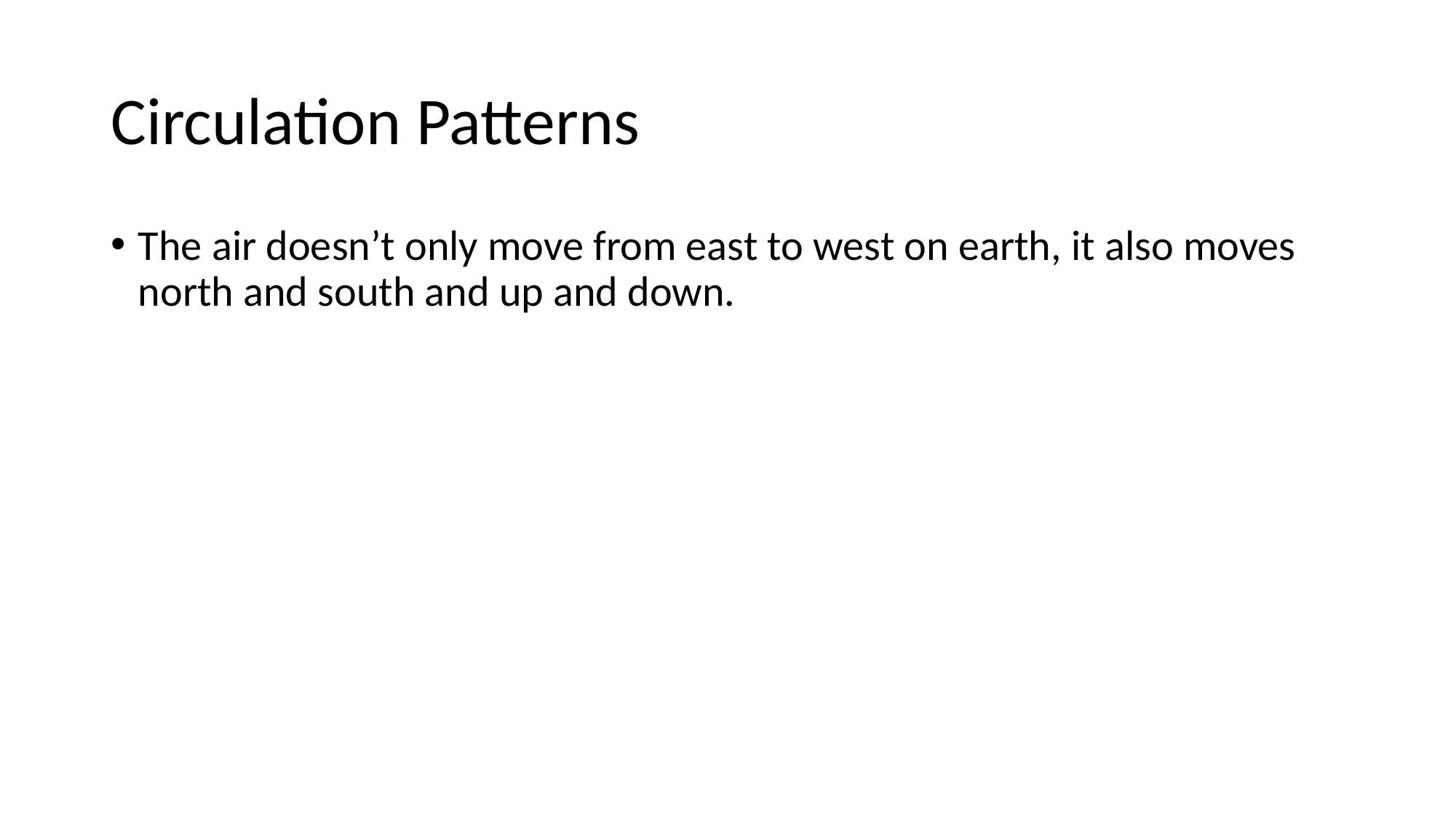

# Circulation Patterns
The air doesn’t only move from east to west on earth, it also moves north and south and up and down.